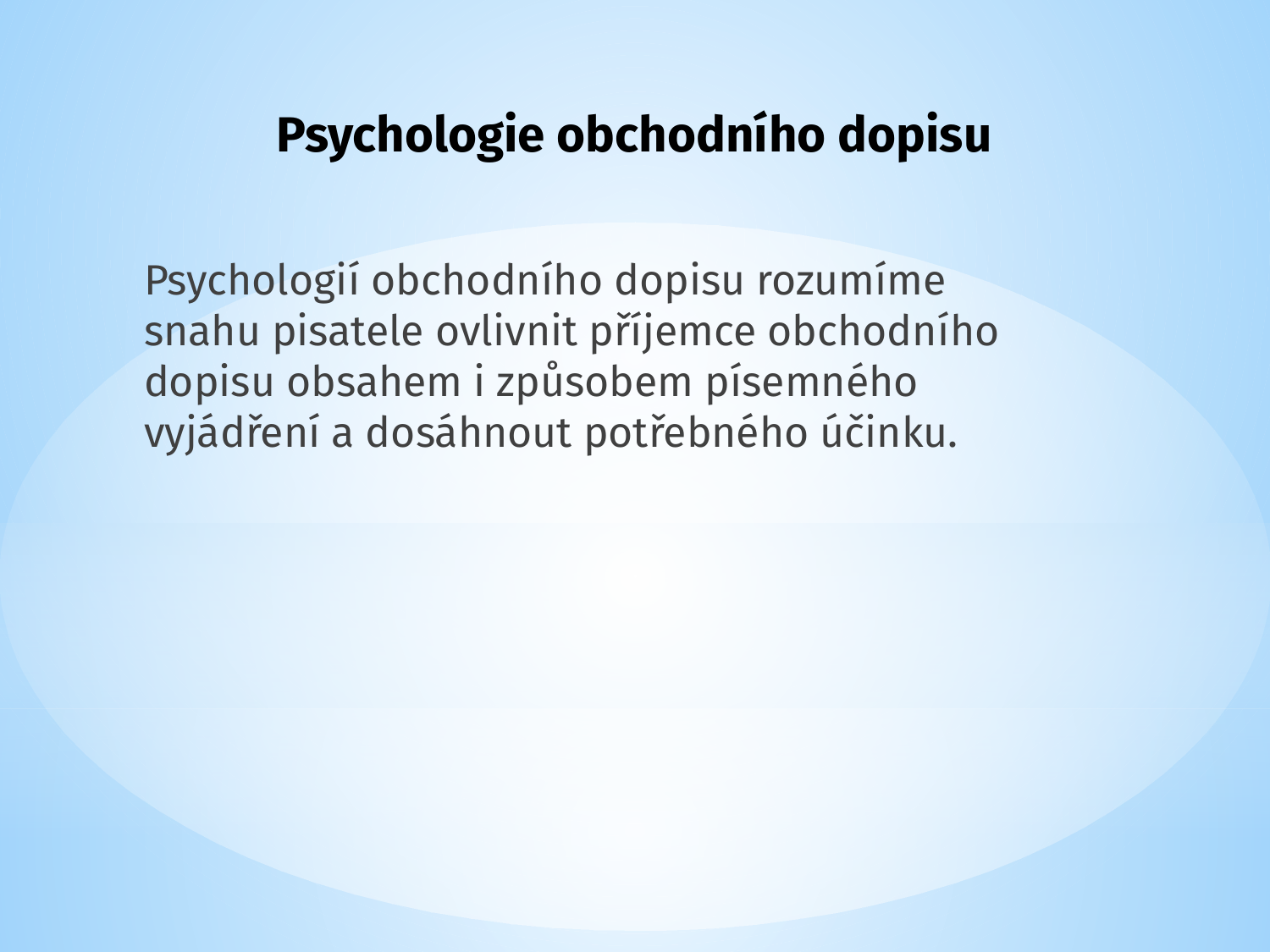

# Psychologie obchodního dopisu
Psychologií obchodního dopisu rozumíme snahu pisatele ovlivnit příjemce obchodního dopisu obsahem i způsobem písemného vyjádření a dosáhnout potřebného účinku.